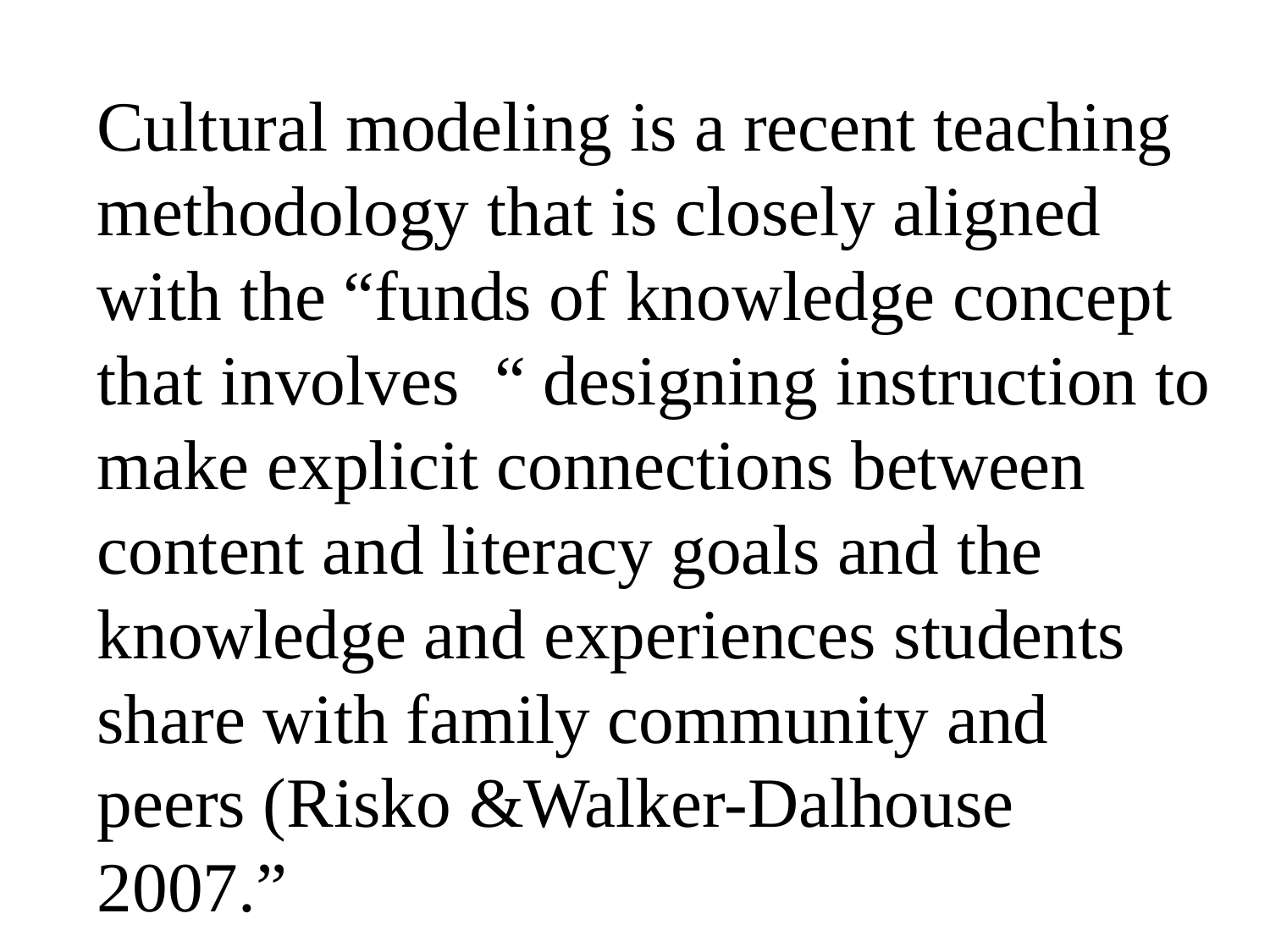

Cultural modeling is a recent teaching methodology that is closely aligned with the “funds of knowledge concept that involves  “ designing instruction to make explicit connections between content and literacy goals and the knowledge and experiences students share with family community and peers (Risko &Walker-Dalhouse 2007.”